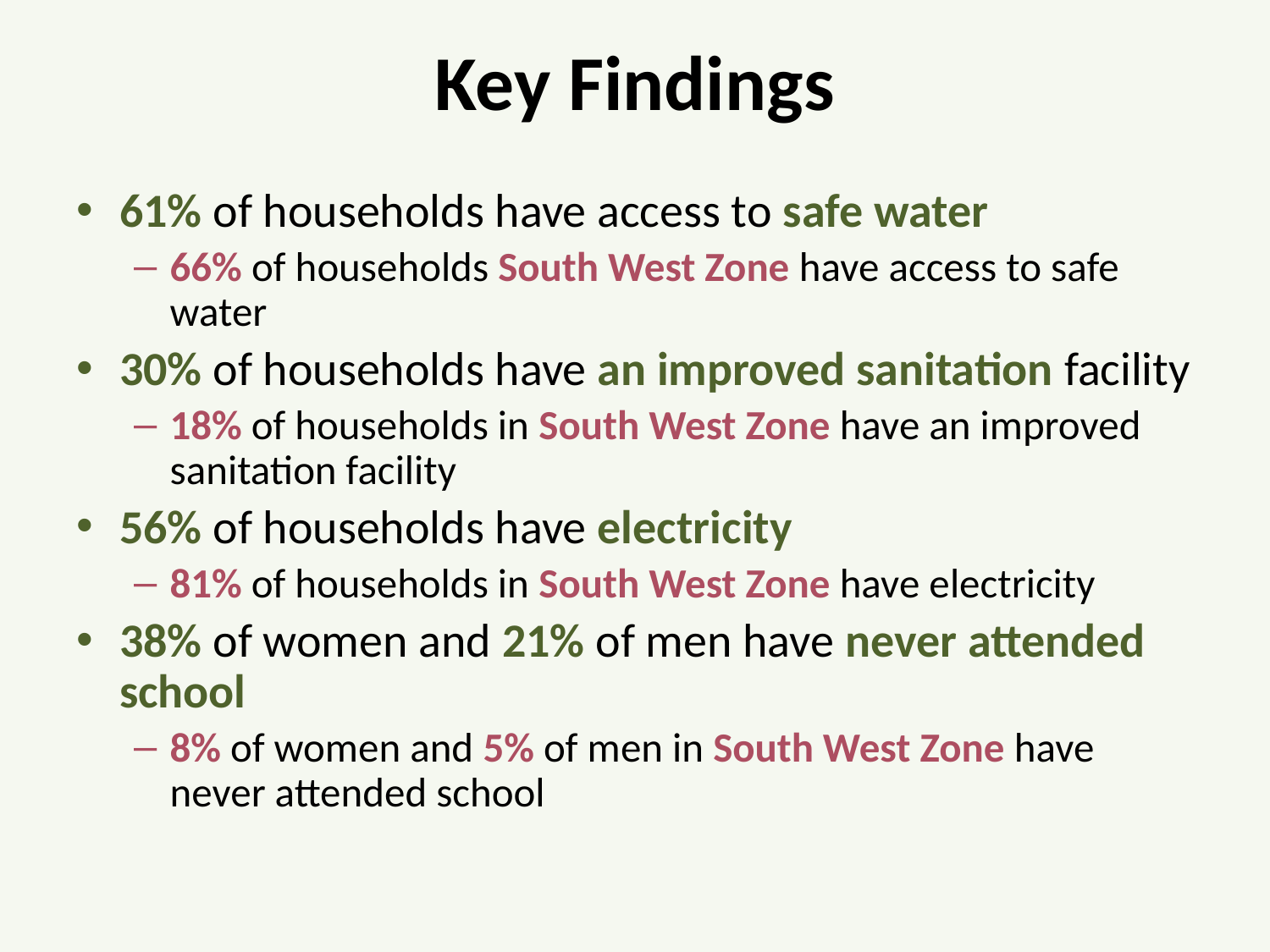

# Key Findings
61% of households have access to safe water
66% of households South West Zone have access to safe water
30% of households have an improved sanitation facility
18% of households in South West Zone have an improved sanitation facility
56% of households have electricity
81% of households in South West Zone have electricity
38% of women and 21% of men have never attended school
8% of women and 5% of men in South West Zone have never attended school